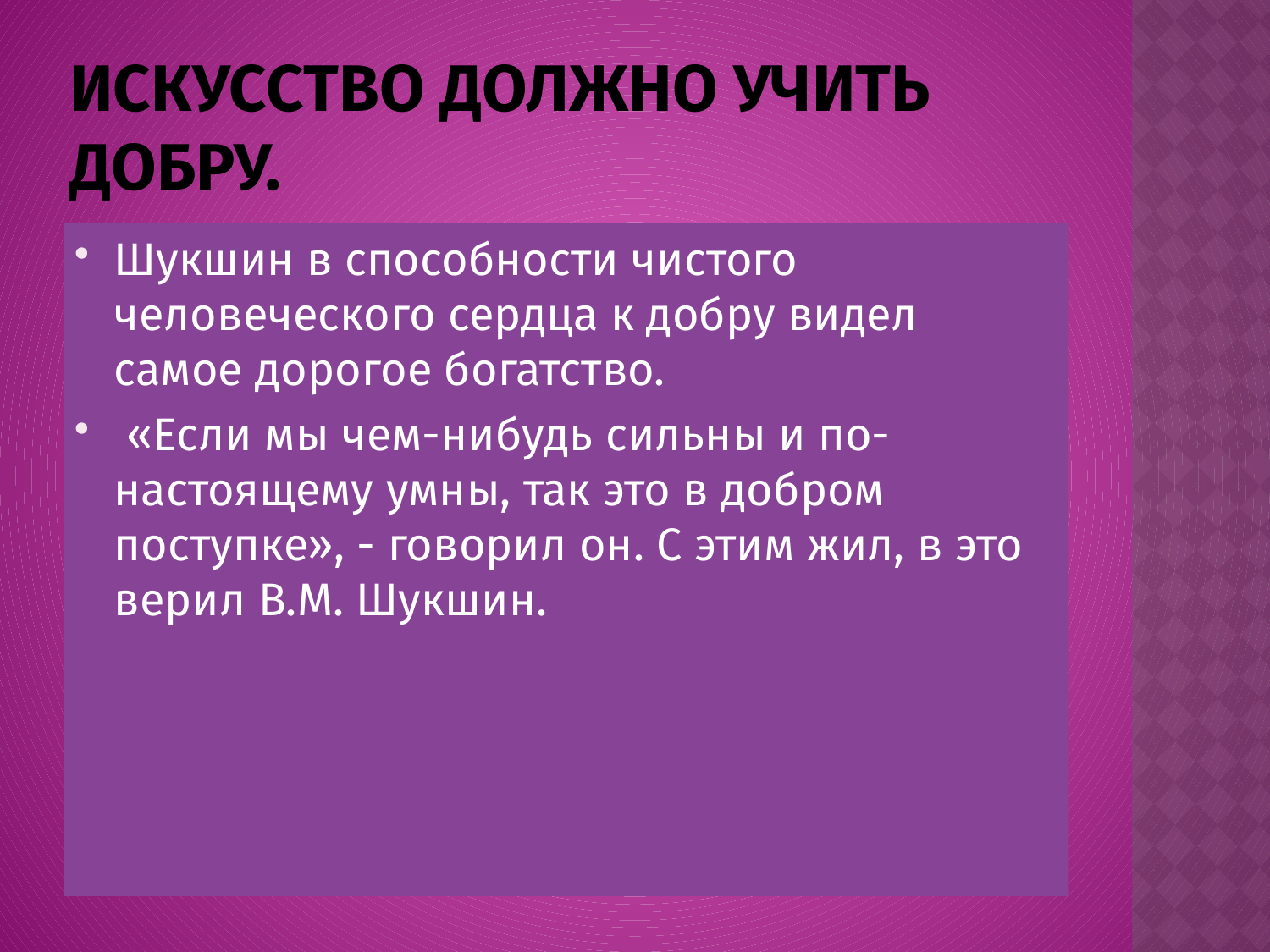

# Искусство должно учить добру.
Шукшин в способности чистого человеческого сердца к добру видел самое дорогое богатство.
 «Если мы чем-нибудь сильны и по-настоящему умны, так это в добром поступке», - говорил он. С этим жил, в это верил В.М. Шукшин.